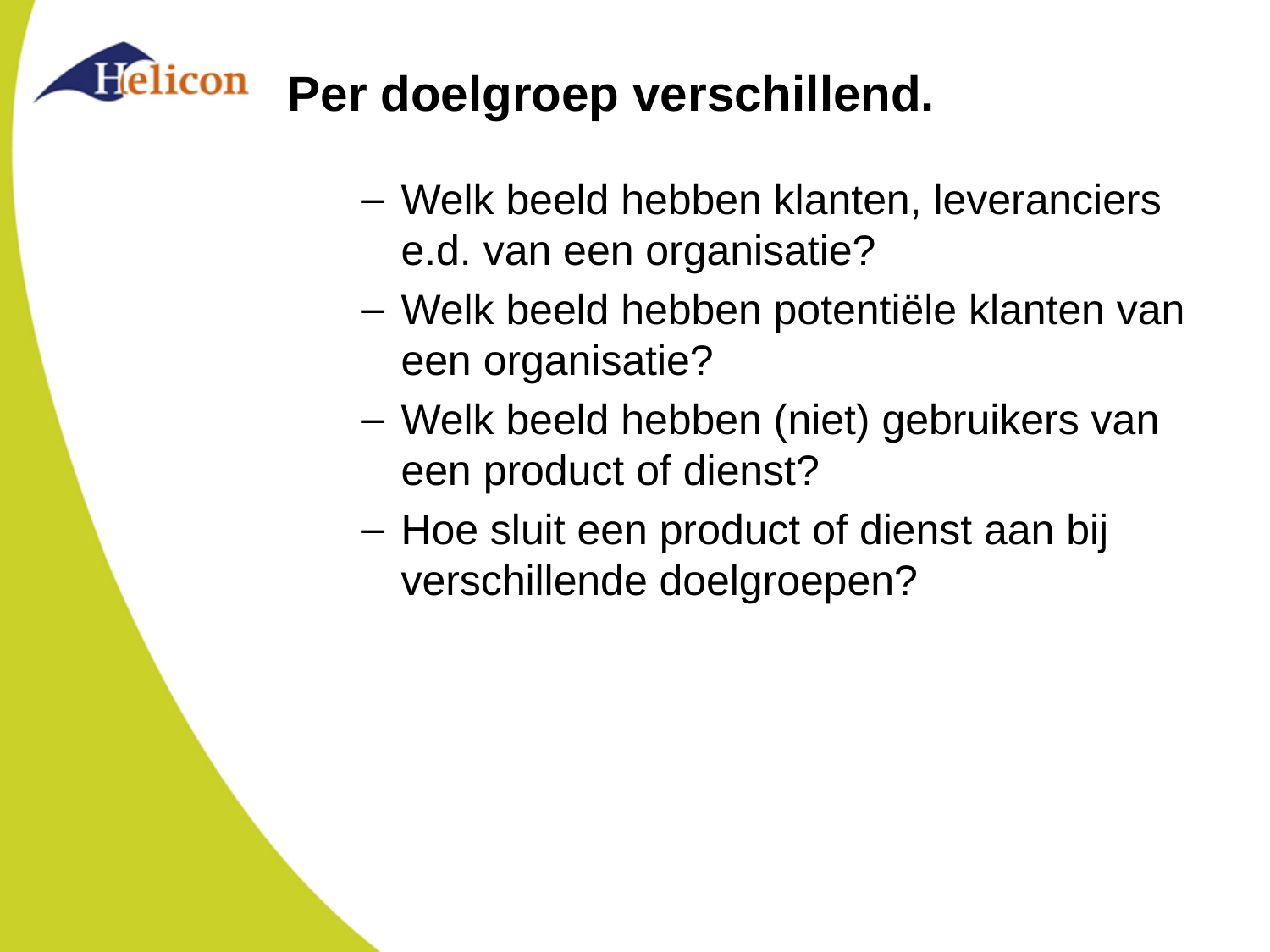

# Per doelgroep verschillend.
Welk beeld hebben klanten, leveranciers e.d. van een organisatie?
Welk beeld hebben potentiële klanten van een organisatie?
Welk beeld hebben (niet) gebruikers van een product of dienst?
Hoe sluit een product of dienst aan bij verschillende doelgroepen?